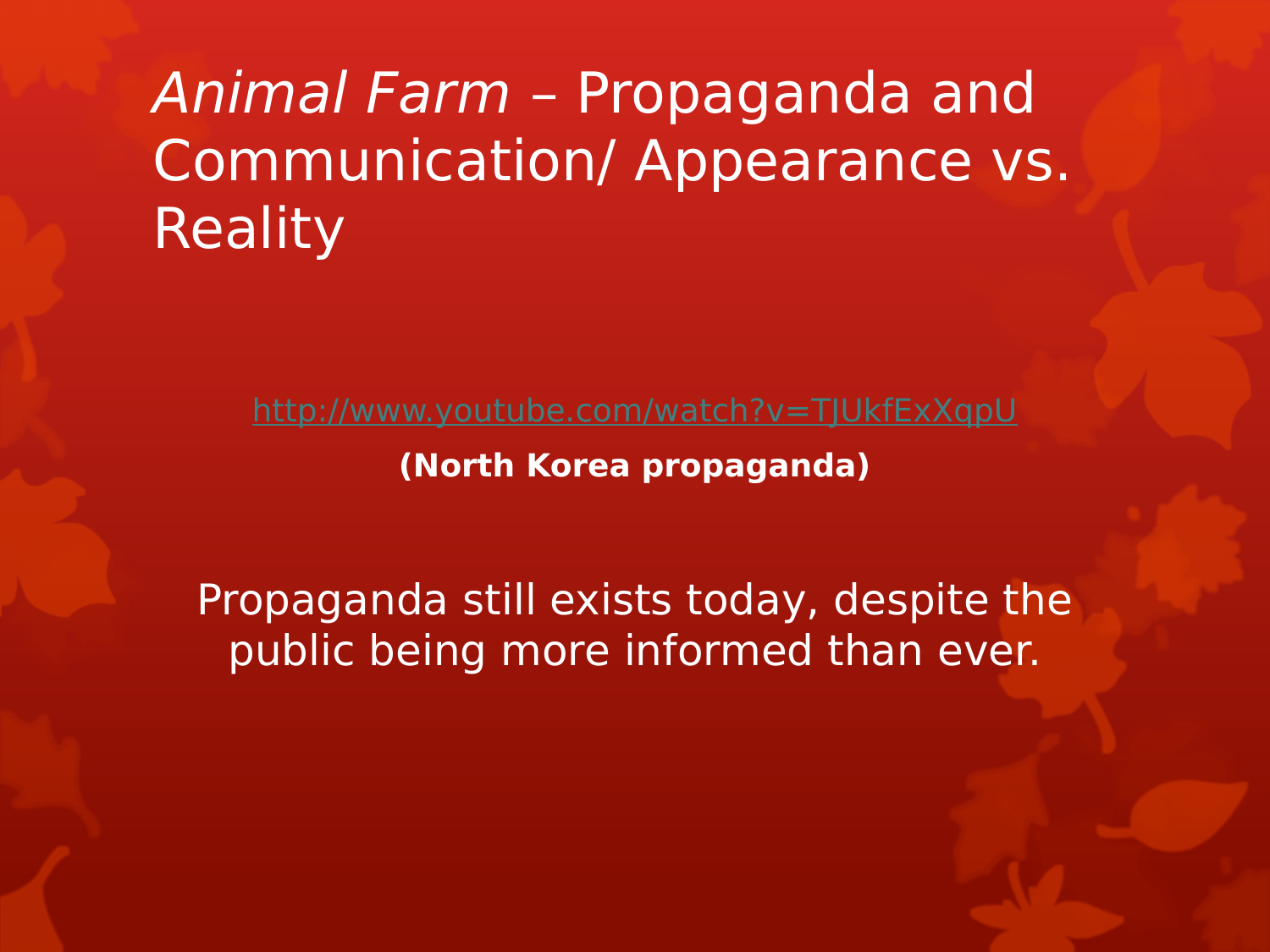

# Animal Farm – Propaganda and Communication/ Appearance vs. Reality
http://www.youtube.com/watch?v=TJUkfExXqpU
(North Korea propaganda)

Propaganda still exists today, despite the public being more informed than ever.